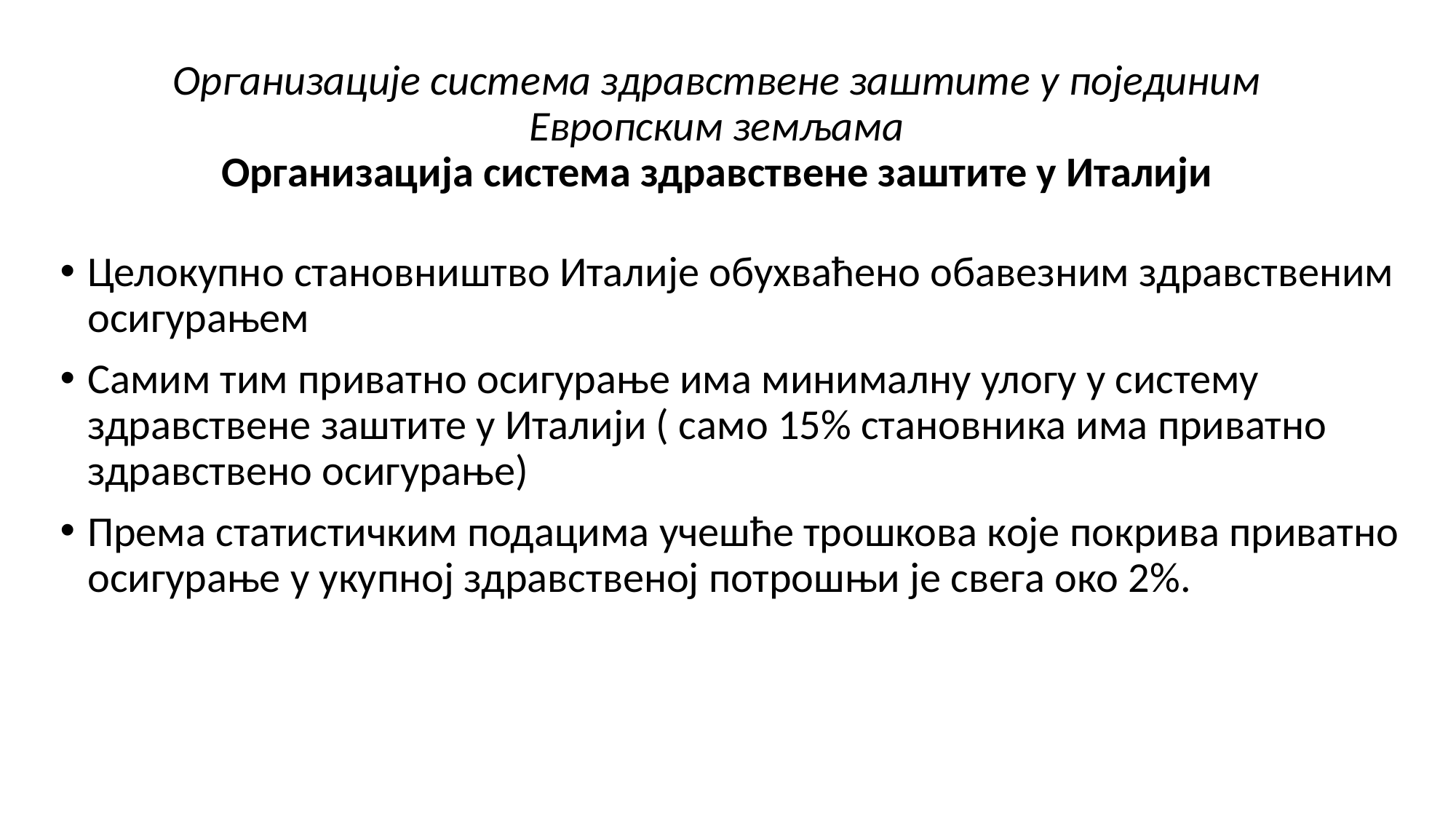

# Организације система здравствене заштите у појединим Европским земљама Организација система здравствене заштите у Италији
Целокупно становништво Италије обухваћено обавезним здравственим осигурањем
Самим тим приватно осигурање има минималну улогу у систему здравствене заштите у Италији ( само 15% становника има приватно здравствено осигурање)
Према статистичким подацима учешће трошкова које покрива приватно осигурање у укупној здравственој потрошњи је свега око 2%.